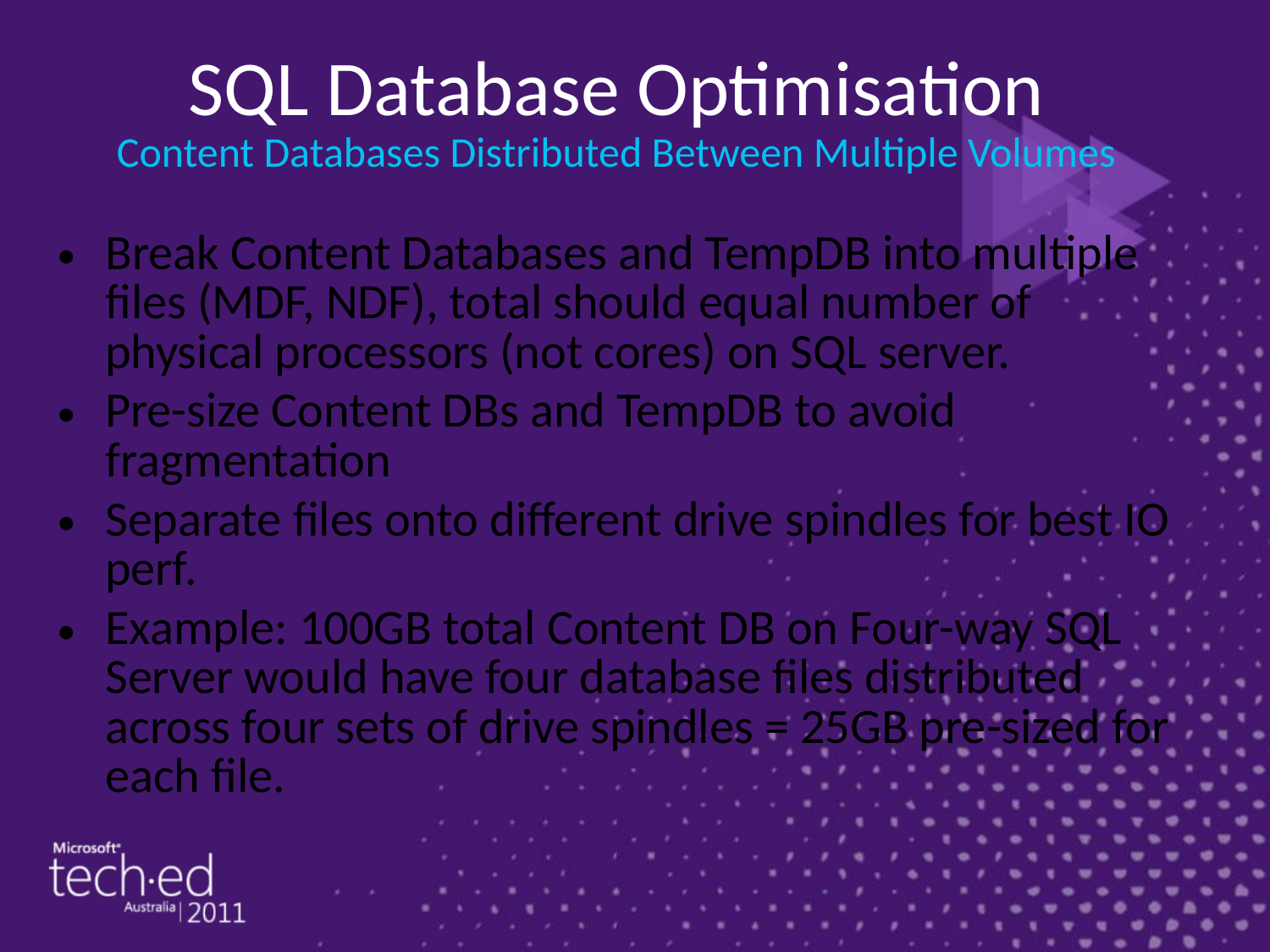

SQL Database Optimisation
Content Databases Distributed Between Multiple Volumes
Break Content Databases and TempDB into multiple files (MDF, NDF), total should equal number of physical processors (not cores) on SQL server.
Pre-size Content DBs and TempDB to avoid fragmentation
Separate files onto different drive spindles for best IO perf.
Example: 100GB total Content DB on Four-way SQL Server would have four database files distributed across four sets of drive spindles = 25GB pre-sized for each file.